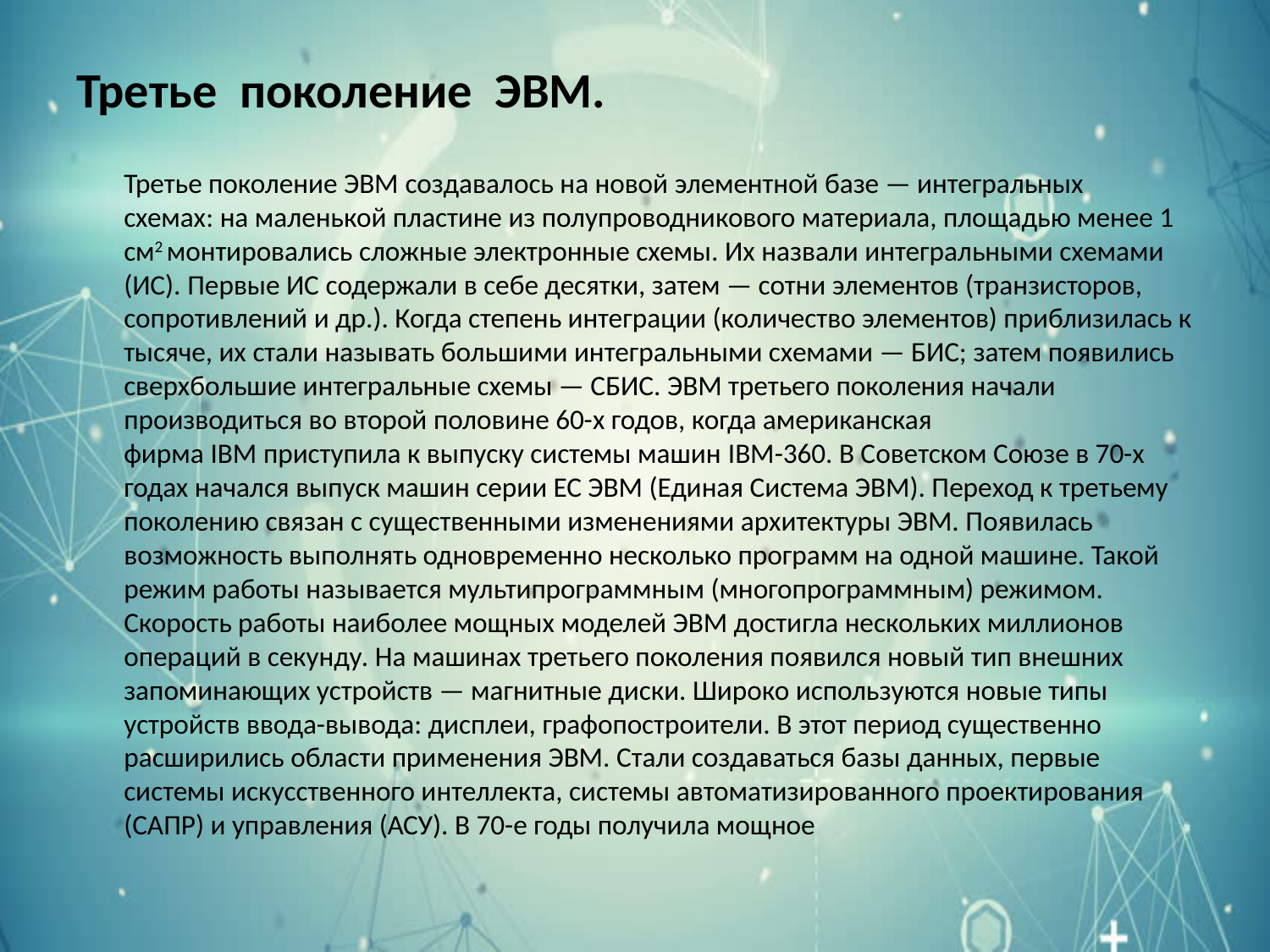

# Третье  поколение  ЭВМ.
Третье поколение ЭВМ создавалось на новой элементной базе — интегральных схемах: на маленькой пластине из полупроводникового материала, площадью менее 1 см2 монтировались сложные электронные схемы. Их назвали интегральными схемами (ИС). Первые ИС содержали в себе десятки, затем — сотни элементов (транзисторов, сопротивлений и др.). Когда степень интеграции (количество элементов) приблизилась к тысяче, их стали называть большими интегральными схемами — БИС; затем появились сверхбольшие интегральные схемы — СБИС. ЭВМ третьего поколения начали производиться во второй половине 60-х годов, когда американская фирма IBM приступила к выпуску системы машин IBM-360. В Советском Союзе в 70-х годах начался выпуск машин серии ЕС ЭВМ (Единая Система ЭВМ). Переход к третьему поколению связан с существенными изменениями архитектуры ЭВМ. Появилась возможность выполнять одновременно несколько программ на одной машине. Такой режим работы называется мультипрограммным (многопрограммным) режимом. Скорость работы наиболее мощных моделей ЭВМ достигла нескольких миллионов операций в секунду. На машинах третьего поколения появился новый тип внешних запоминающих устройств — магнитные диски. Широко используются новые типы устройств ввода-вывода: дисплеи, графопостроители. В этот период существенно расширились области применения ЭВМ. Стали создаваться базы данных, первые системы искусственного интеллекта, системы автоматизированного проектирования (САПР) и управления (АСУ). В 70-е годы получила мощное